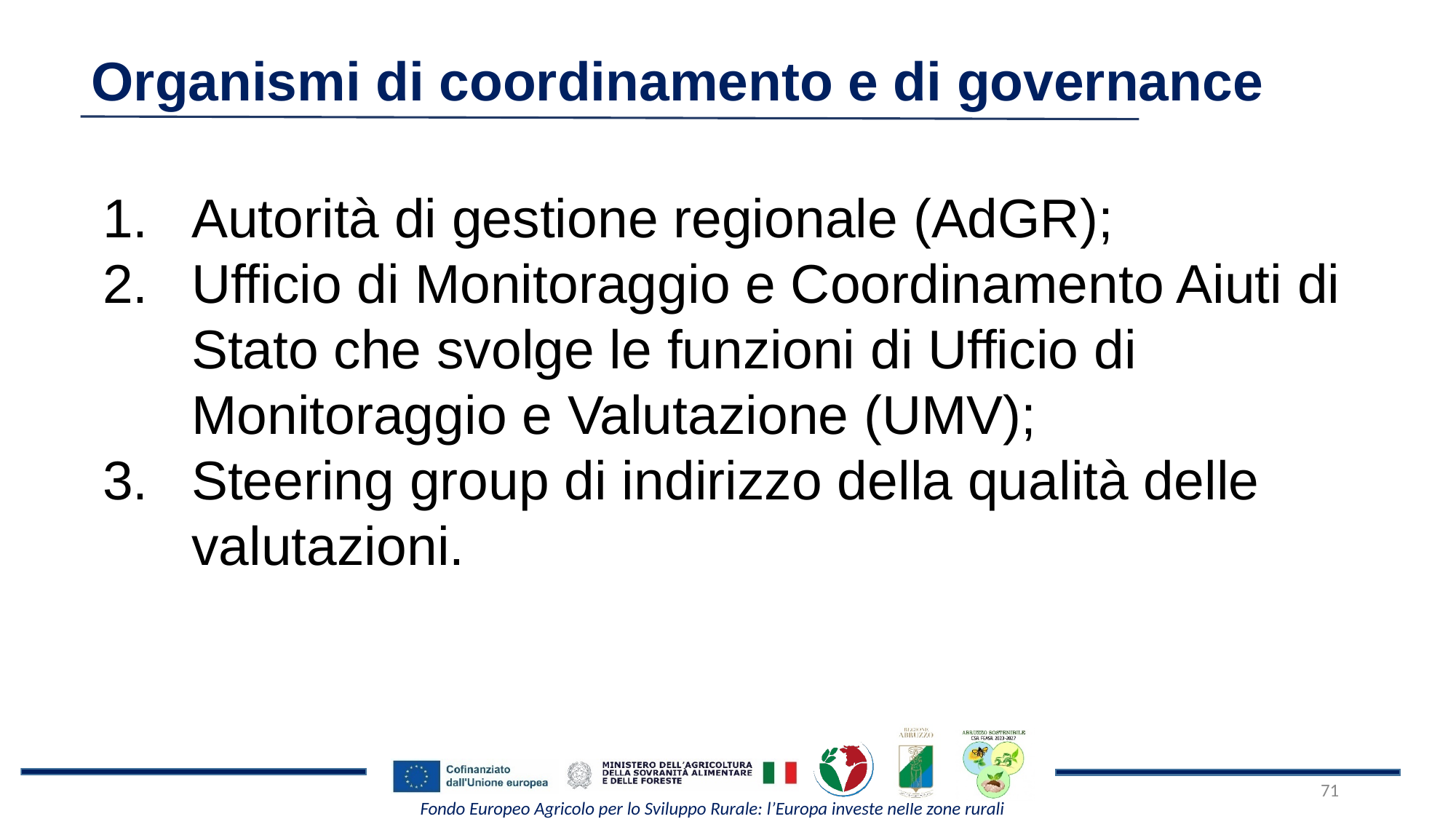

Organismi di coordinamento e di governance
Autorità di gestione regionale (AdGR);
Ufficio di Monitoraggio e Coordinamento Aiuti di Stato che svolge le funzioni di Ufficio di Monitoraggio e Valutazione (UMV);
Steering group di indirizzo della qualità delle valutazioni.